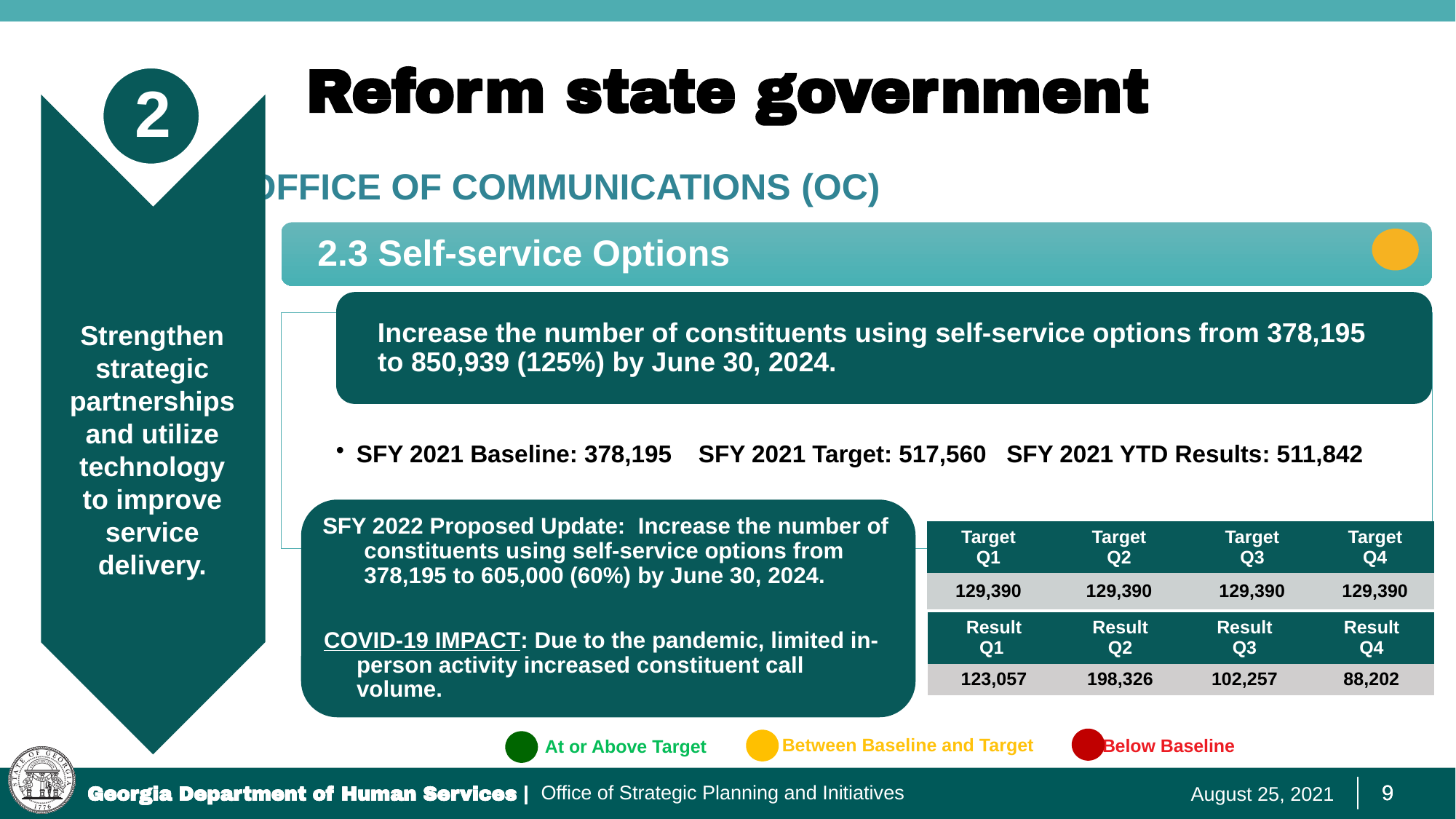

# Reform state government

2
Strengthen strategic partnerships and utilize technology to improve service delivery.

Office of Communications (OC)

2.3 Self-service Options

SFY 2021 Baseline: 378,195    SFY 2021 Target: 517,560   SFY 2021 YTD Results: 511,842
Increase the number of constituents using self-service options from 378,195 to 850,939 (125%) by June 30, 2024.

SFY 2022 Proposed Update:  Increase the number of constituents using self-service options from 378,195 to 605,000 (60%) by June 30, 2024.

COVID-19 IMPACT: Due to the pandemic, limited in-person activity increased constituent call volume.
| Target Q1 | Target Q2 | Target Q3 | Target Q4 |
| --- | --- | --- | --- |
| 129,390 | 129,390 | 129,390 | 129,390 |
| Result Q1 | Result Q2 | Result Q3 | ​Result Q4 |
| --- | --- | --- | --- |
| 123,057 | 198,326 | 102,257 | 88,202 |
Between Baseline and Target
At or Above Target

Below Baseline
August 25, 2021
Office of Strategic Planning and Initiatives